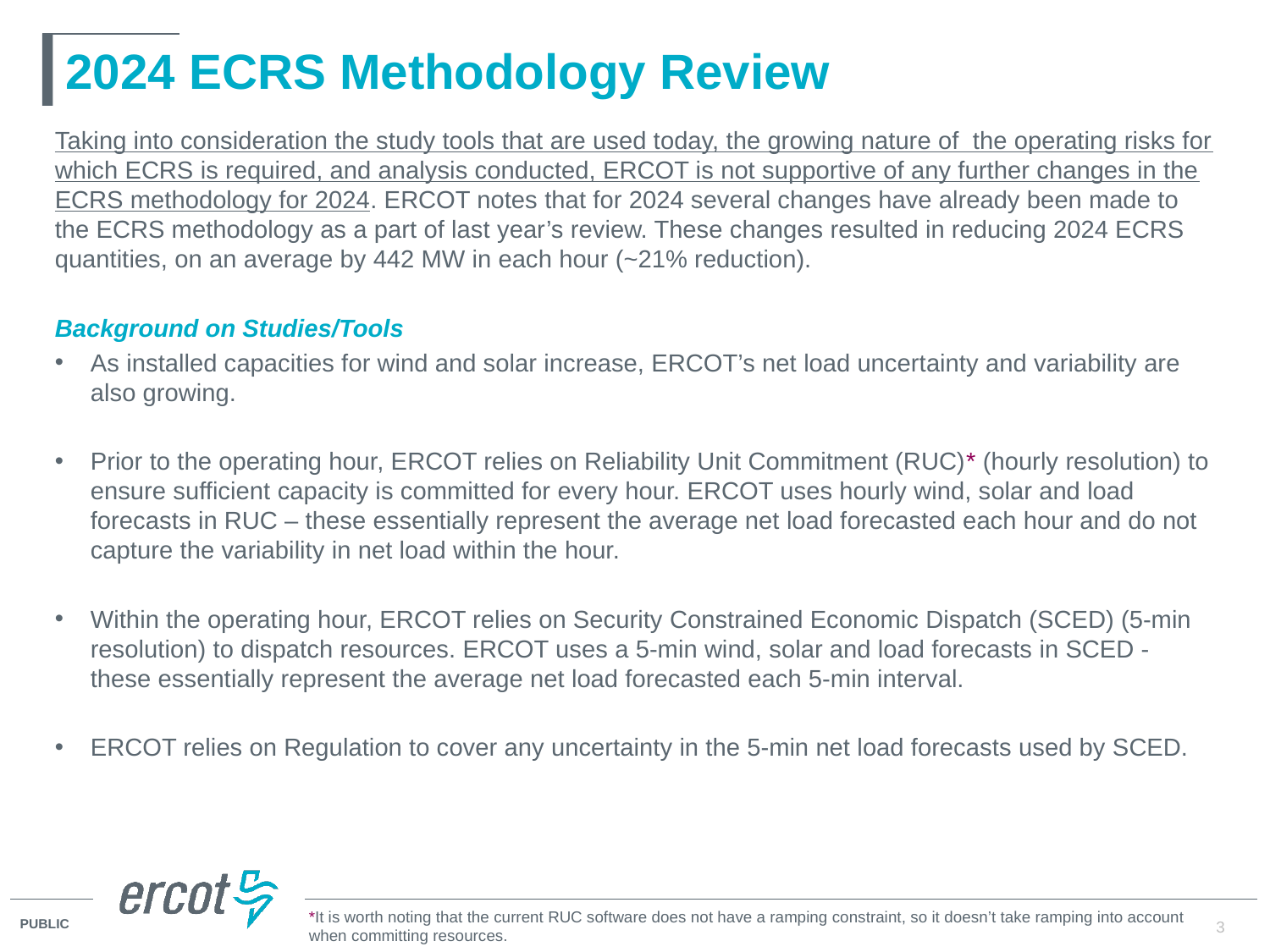

# 2024 ECRS Methodology Review
Taking into consideration the study tools that are used today, the growing nature of  the operating risks for which ECRS is required, and analysis conducted, ERCOT is not supportive of any further changes in the ECRS methodology for 2024. ERCOT notes that for 2024 several changes have already been made to the ECRS methodology as a part of last year’s review. These changes resulted in reducing 2024 ECRS quantities, on an average by 442 MW in each hour (~21% reduction).

Background on Studies/Tools
As installed capacities for wind and solar increase, ERCOT’s net load uncertainty and variability are also growing.

Prior to the operating hour, ERCOT relies on Reliability Unit Commitment (RUC)* (hourly resolution) to ensure sufficient capacity is committed for every hour. ERCOT uses hourly wind, solar and load forecasts in RUC – these essentially represent the average net load forecasted each hour and do not capture the variability in net load within the hour.

Within the operating hour, ERCOT relies on Security Constrained Economic Dispatch (SCED) (5-min resolution) to dispatch resources. ERCOT uses a 5-min wind, solar and load forecasts in SCED - these essentially represent the average net load forecasted each 5-min interval.

ERCOT relies on Regulation to cover any uncertainty in the 5-min net load forecasts used by SCED.

*It is worth noting that the current RUC software does not have a ramping constraint, so it doesn’t take ramping into account when committing resources.

3